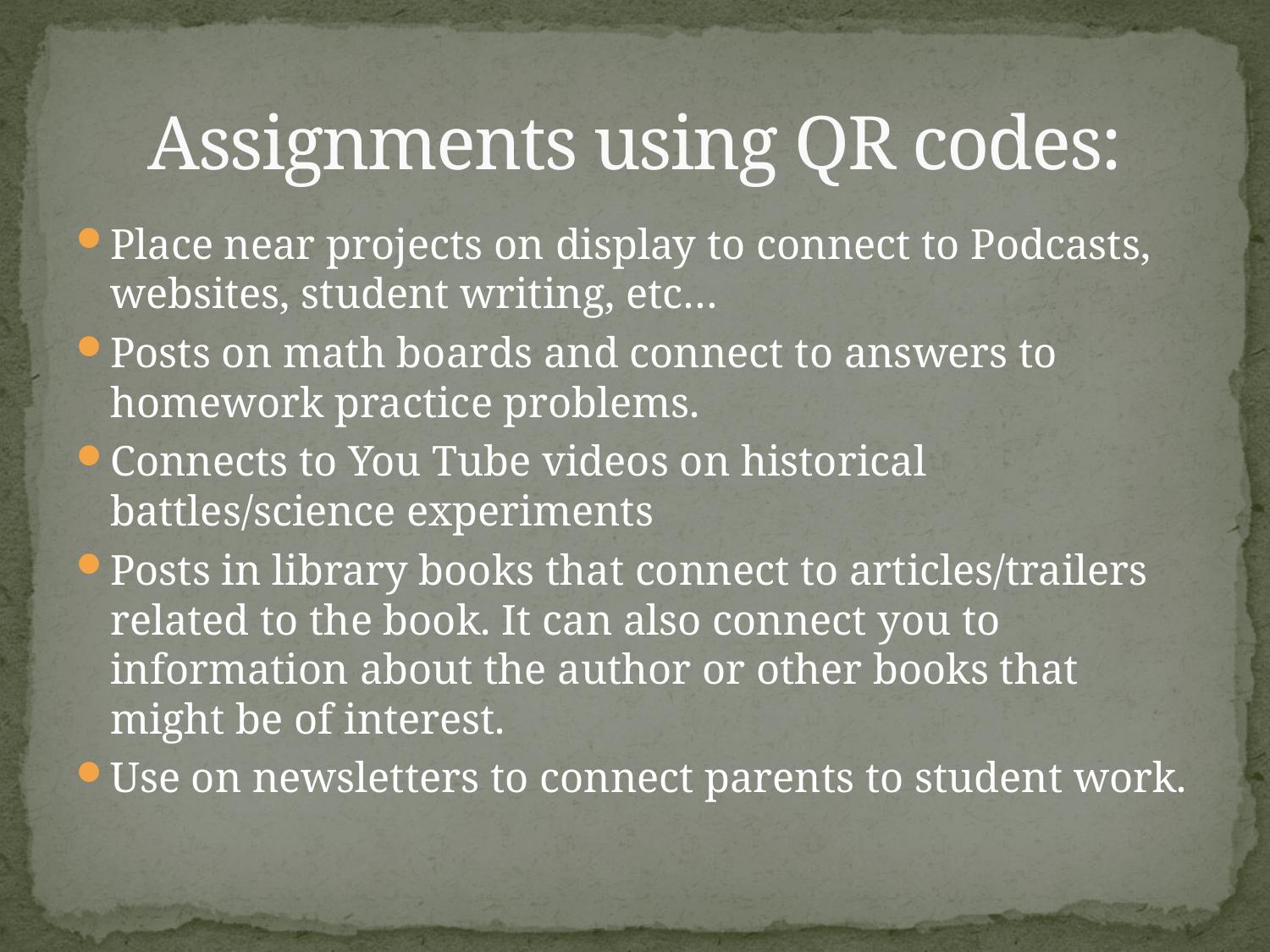

# Assignments using QR codes:
Place near projects on display to connect to Podcasts, websites, student writing, etc…
Posts on math boards and connect to answers to homework practice problems.
Connects to You Tube videos on historical battles/science experiments
Posts in library books that connect to articles/trailers related to the book. It can also connect you to information about the author or other books that might be of interest.
Use on newsletters to connect parents to student work.